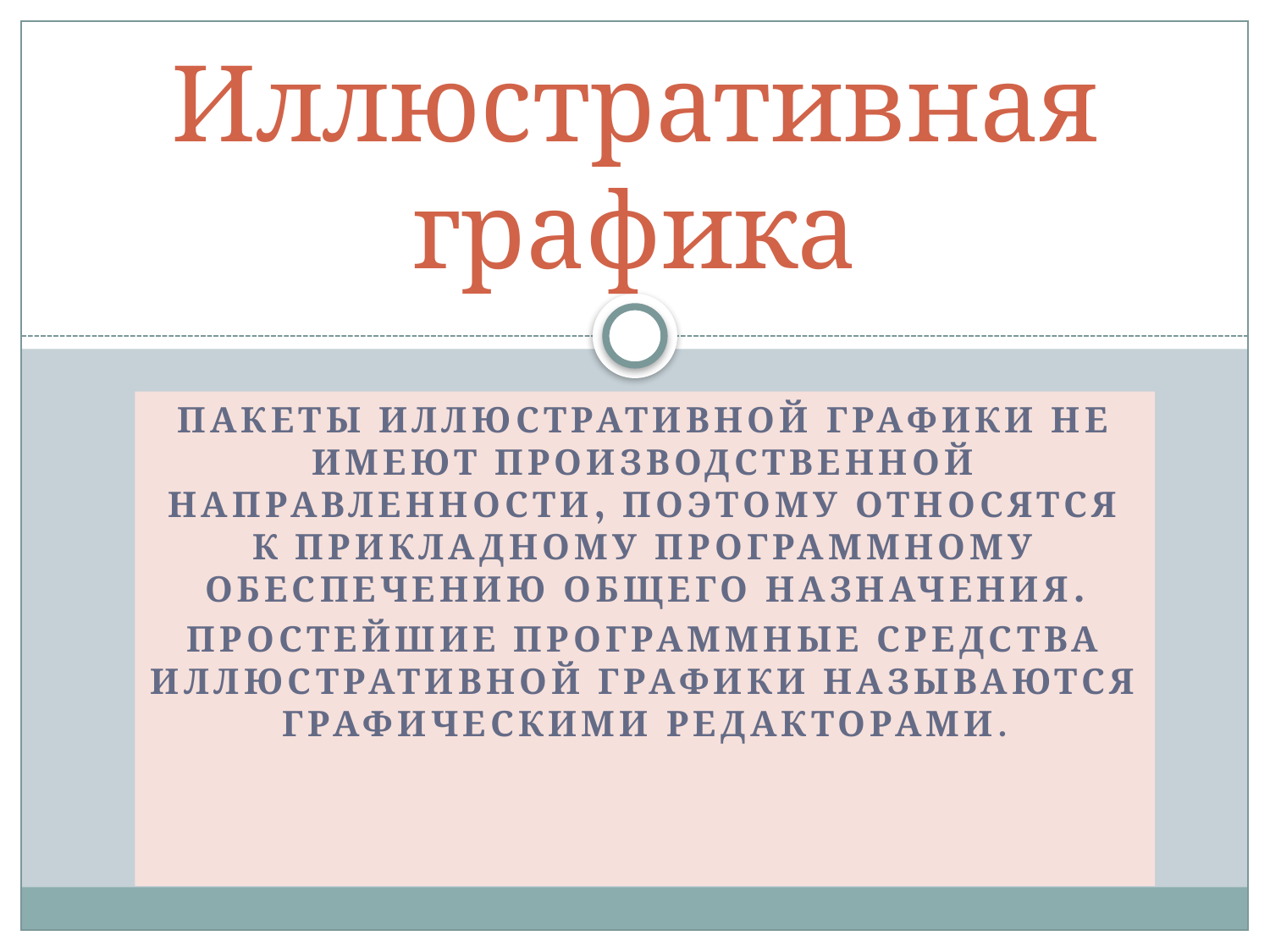

# Иллюстративная графика
Пакеты иллюстративной графики не имеют производственной направленности, поэтому относятся к прикладному программному обеспечению общего назначения.
Простейшие программные средства иллюстративной графики называются графическими редакторами.